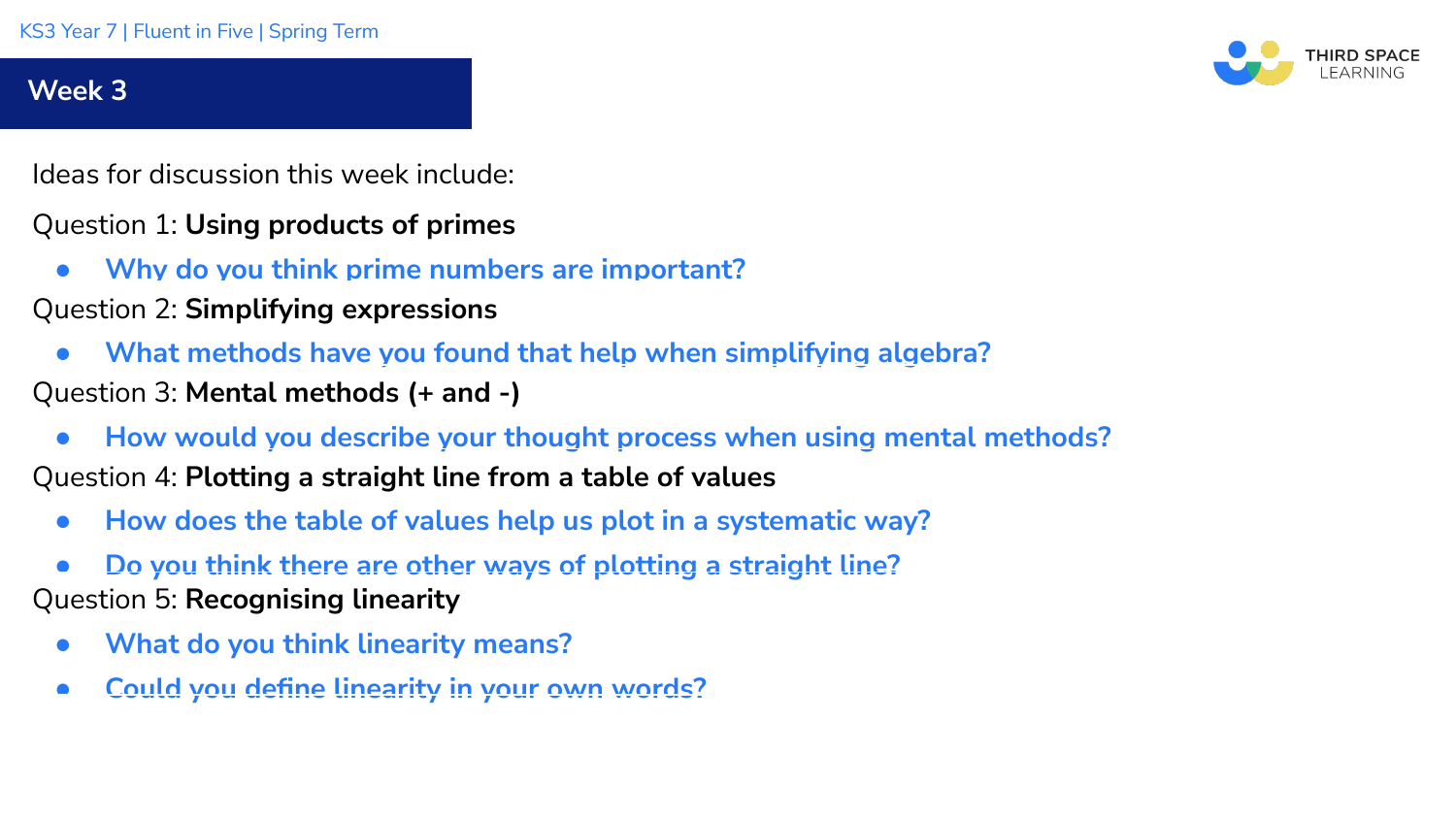

Week 3
| Ideas for discussion this week include: |
| --- |
| Question 1: Using products of primes Why do you think prime numbers are important? |
| Question 2: Simplifying expressions What methods have you found that help when simplifying algebra? |
| Question 3: Mental methods (+ and -) How would you describe your thought process when using mental methods? |
| Question 4: Plotting a straight line from a table of values How does the table of values help us plot in a systematic way? Do you think there are other ways of plotting a straight line? |
| Question 5: Recognising linearity What do you think linearity means? Could you define linearity in your own words? |